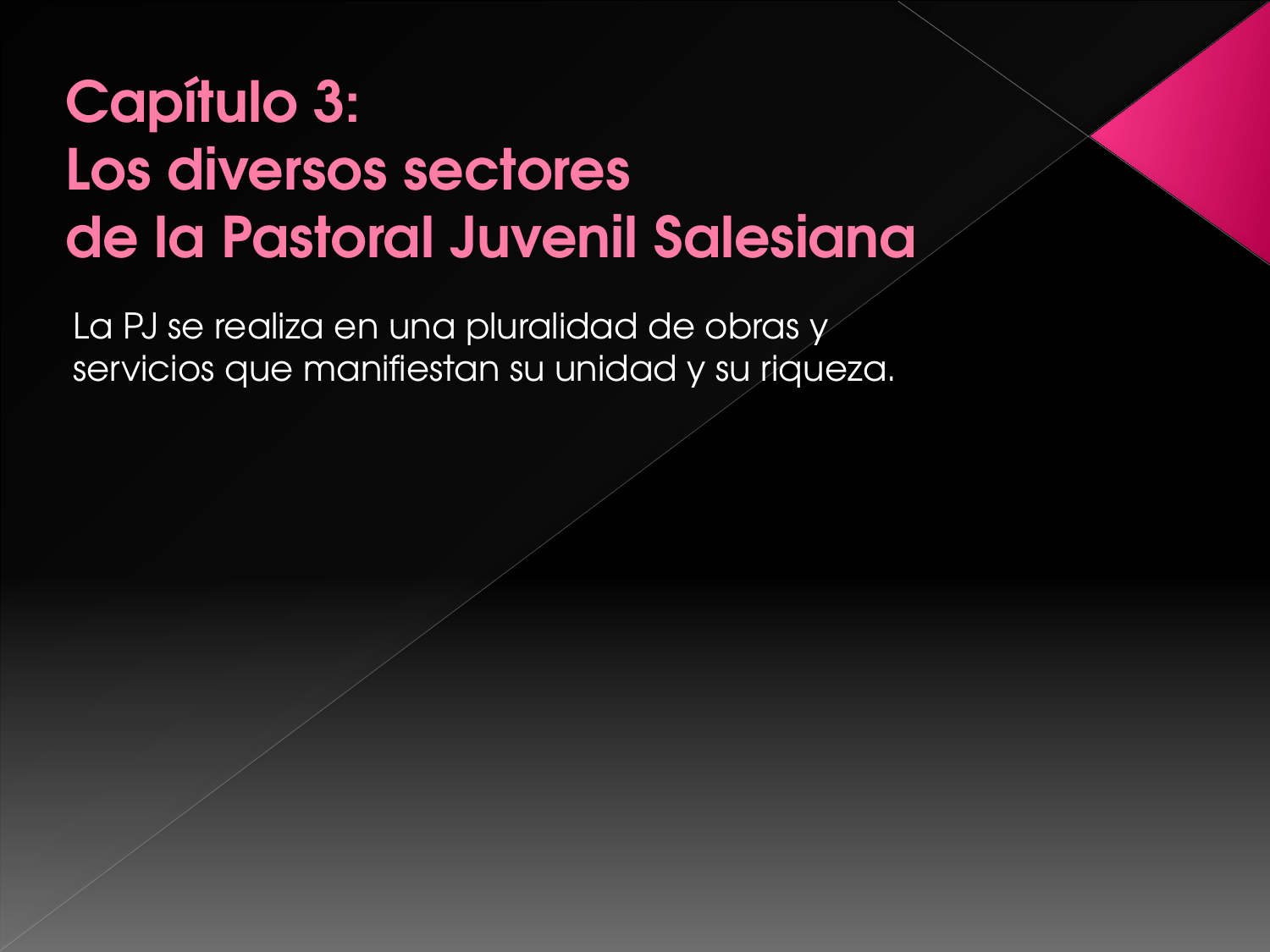

# Capítulo 3: Los diversos sectores de la Pastoral Juvenil Salesiana
La PJ se realiza en una pluralidad de obras y servicios que manifiestan su unidad y su riqueza.